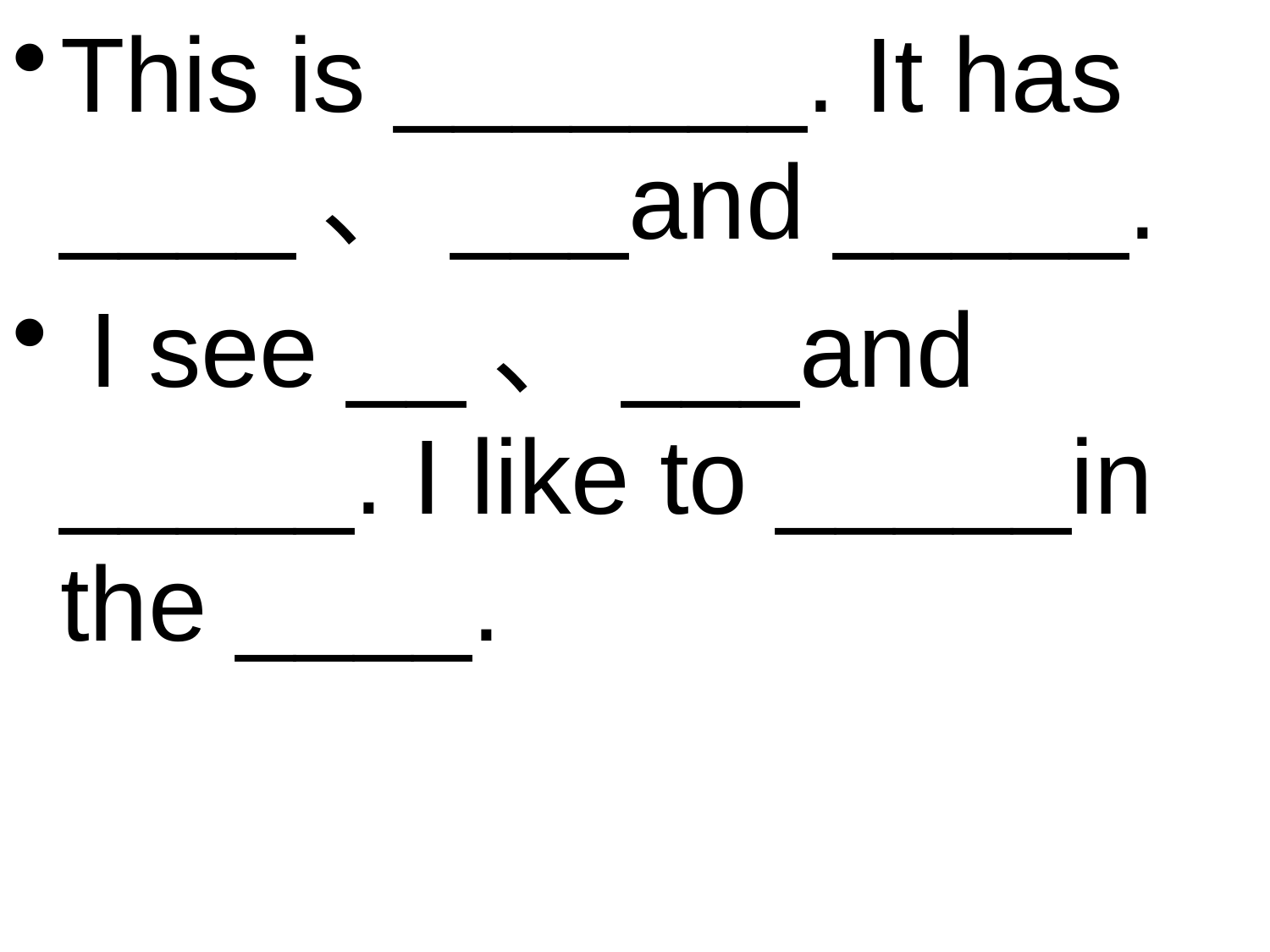

This is _______. It has ____、___and _____.
 I see __、___and _____. I like to _____in the ____.